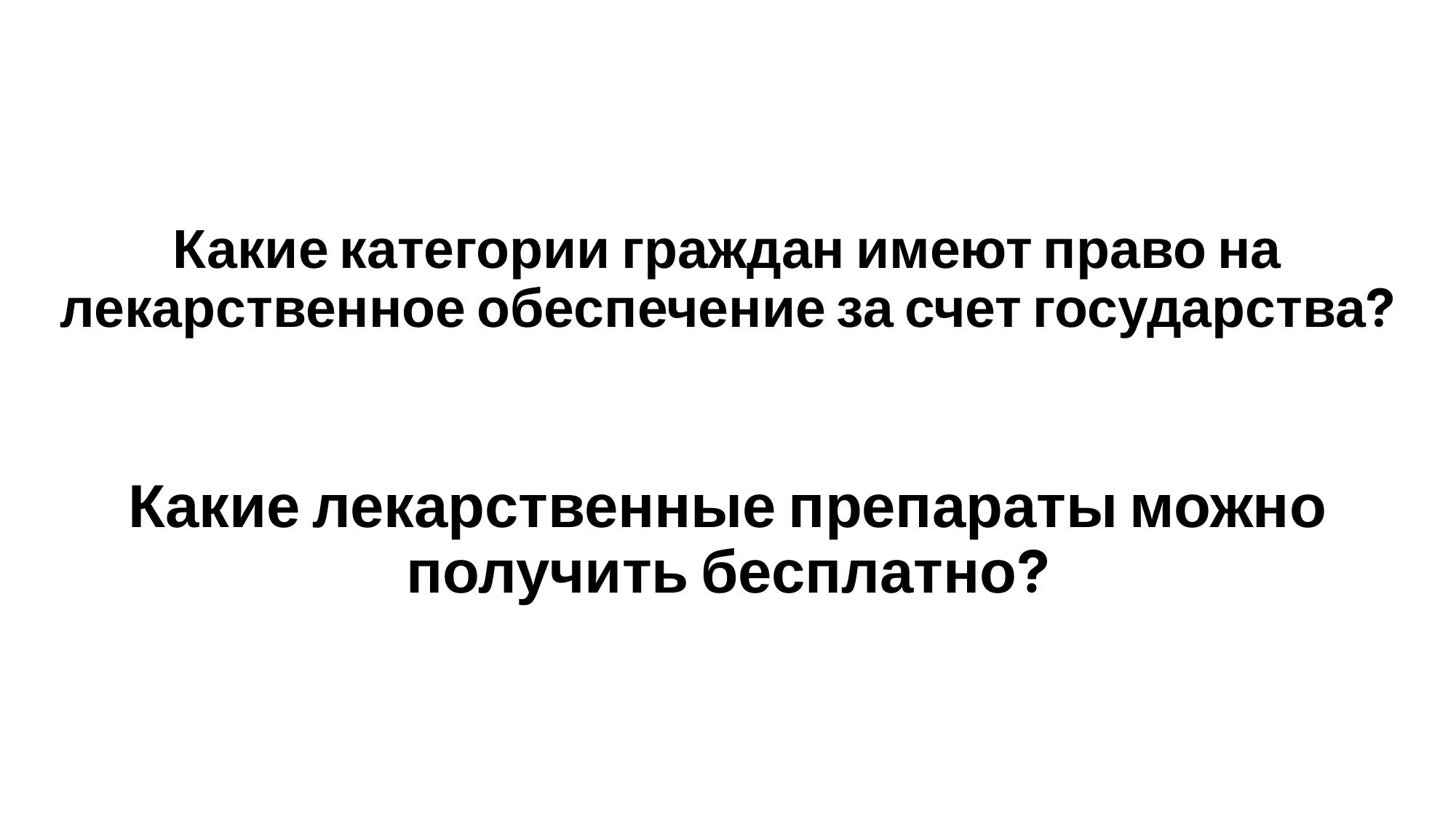

# Какие категории граждан имеют право на лекарственное обеспечение за счет государства?
Какие лекарственные препараты можно получить бесплатно?